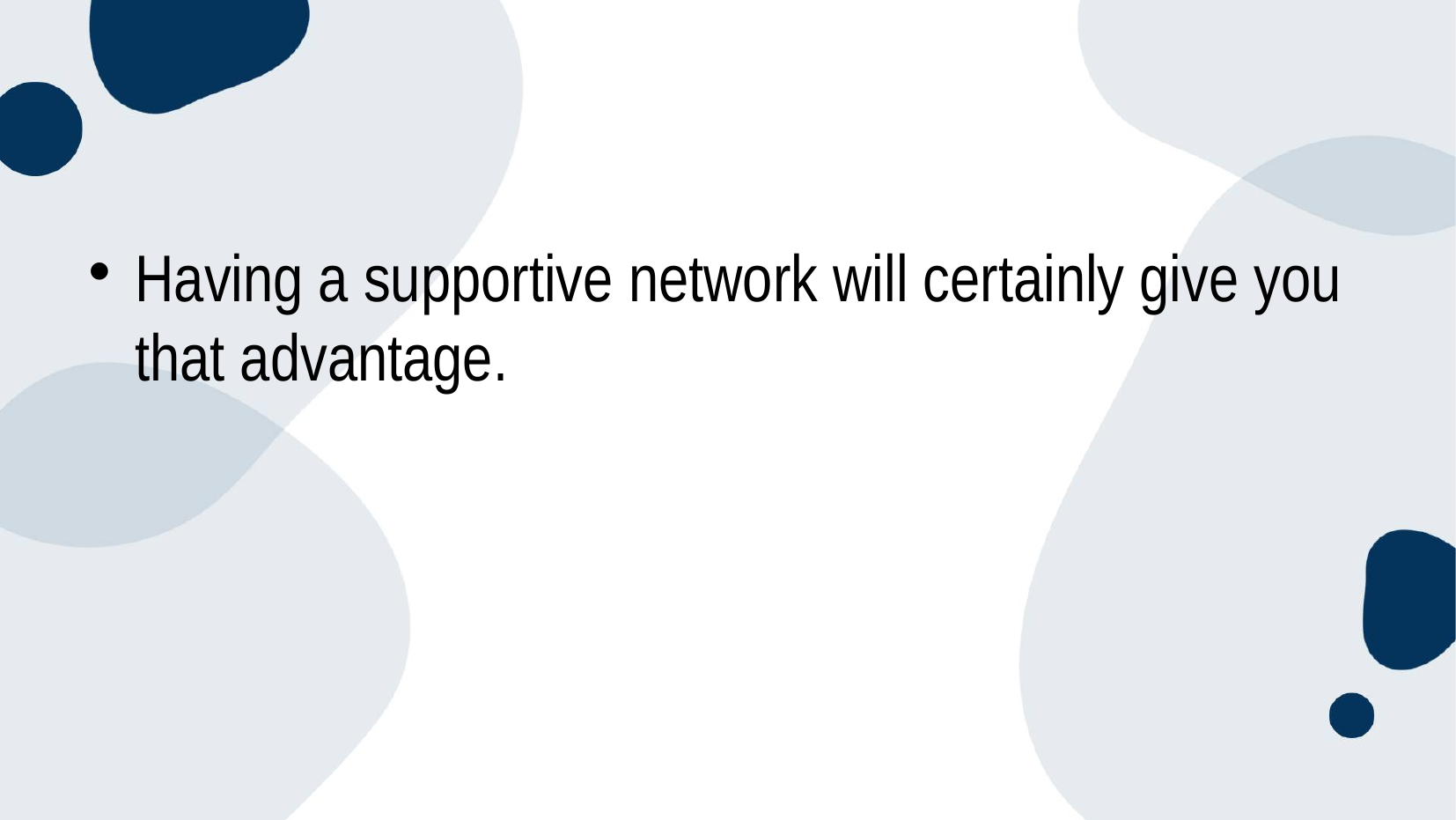

#
Having a supportive network will certainly give you that advantage.